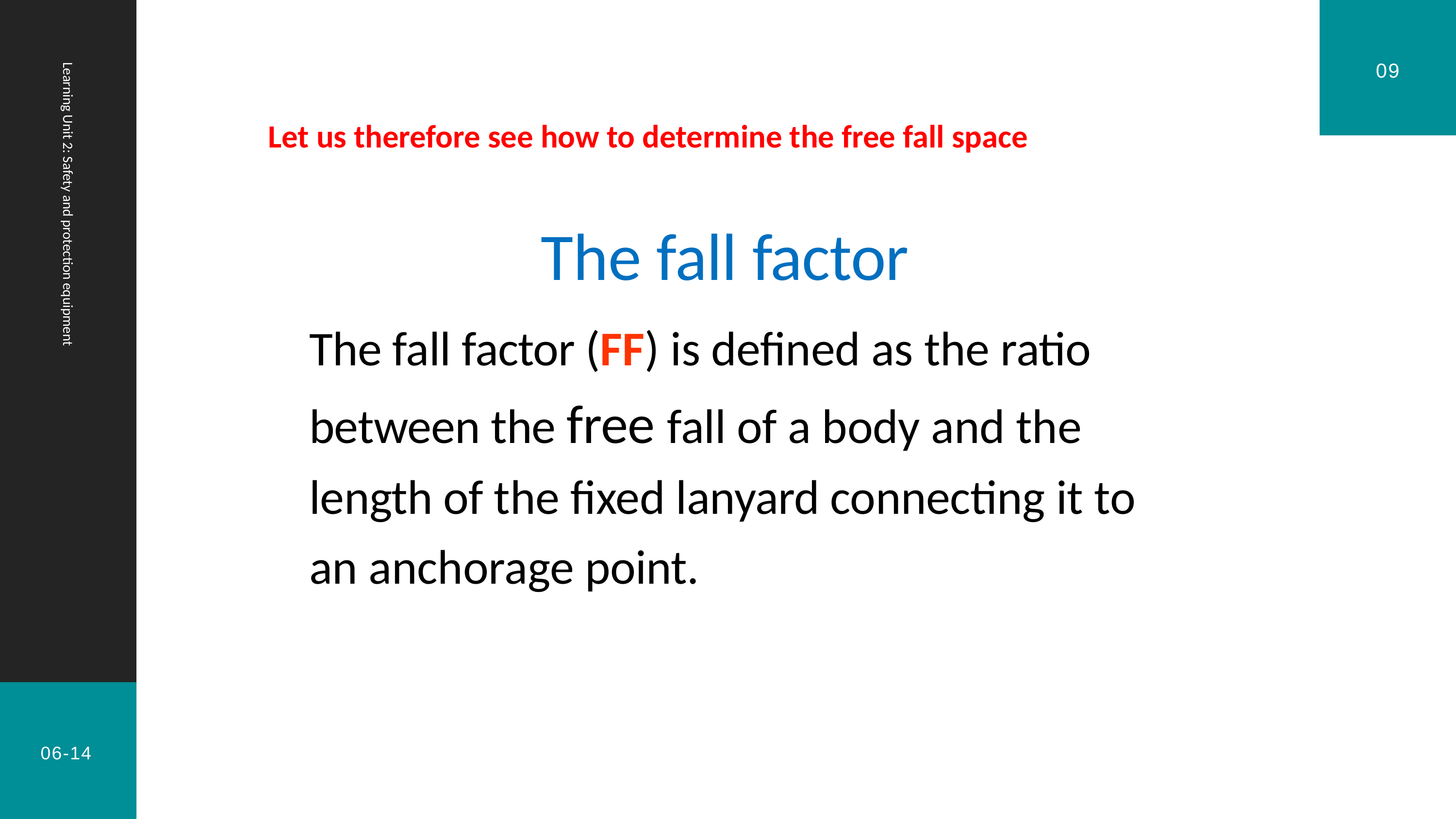

09
Let us therefore see how to determine the free fall space
The fall factor
The fall factor (FF) is defined as the ratio between the free fall of a body and the length of the fixed lanyard connecting it to an anchorage point.
Learning Unit 2: Safety and protection equipment

06-14